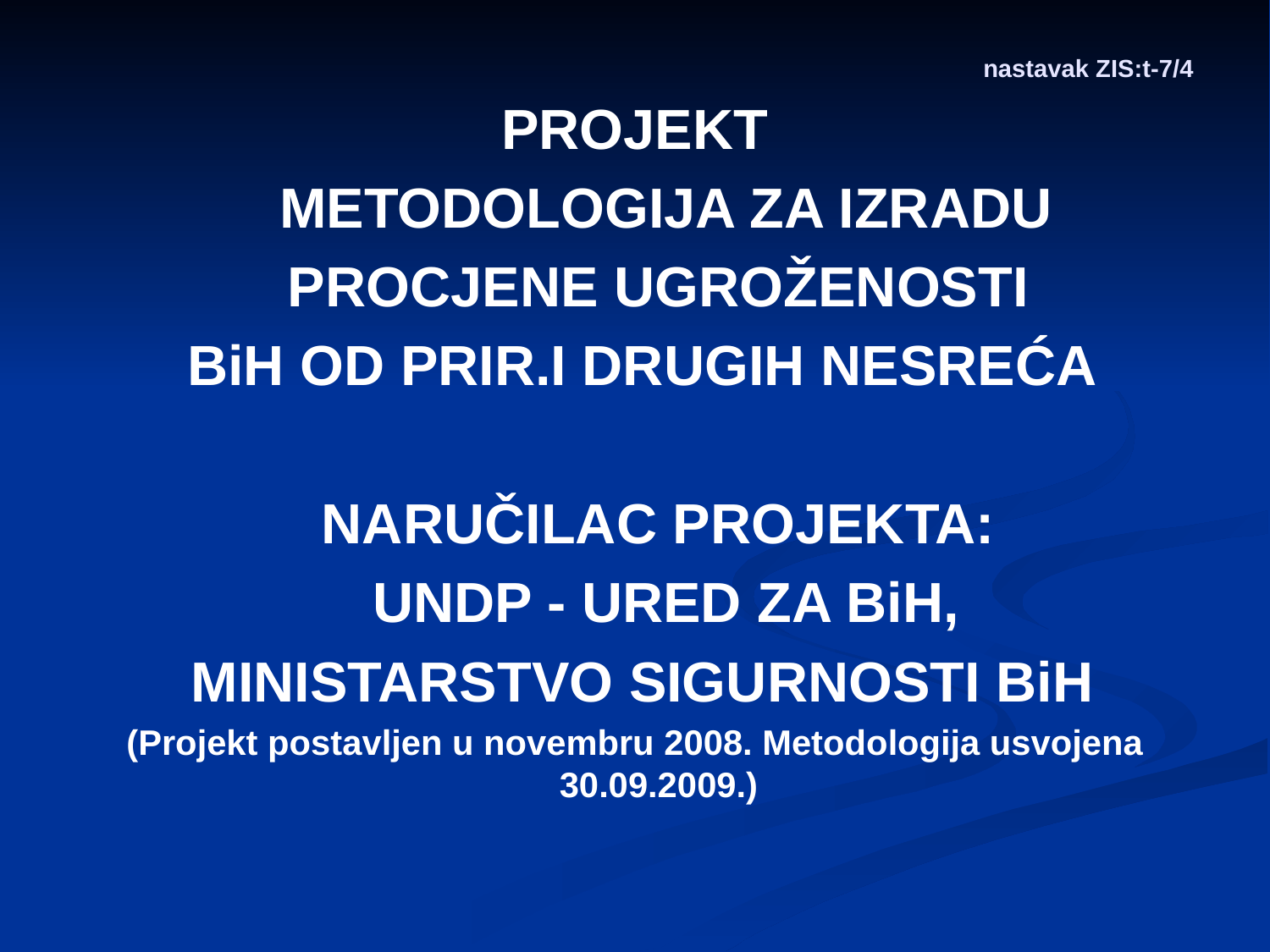

# nastavak ZIS:t-7/4
PROJEKT
    METODOLOGIJA ZA IZRADU
   PROCJENE UGROŽENOSTI
 BiH OD PRIR.I DRUGIH NESREĆA

   NARUČILAC PROJEKTA:
    UNDP - URED ZA BiH,
 MINISTARSTVO SIGURNOSTI BiH
(Projekt postavljen u novembru 2008. Metodologija usvojena 30.09.2009.)